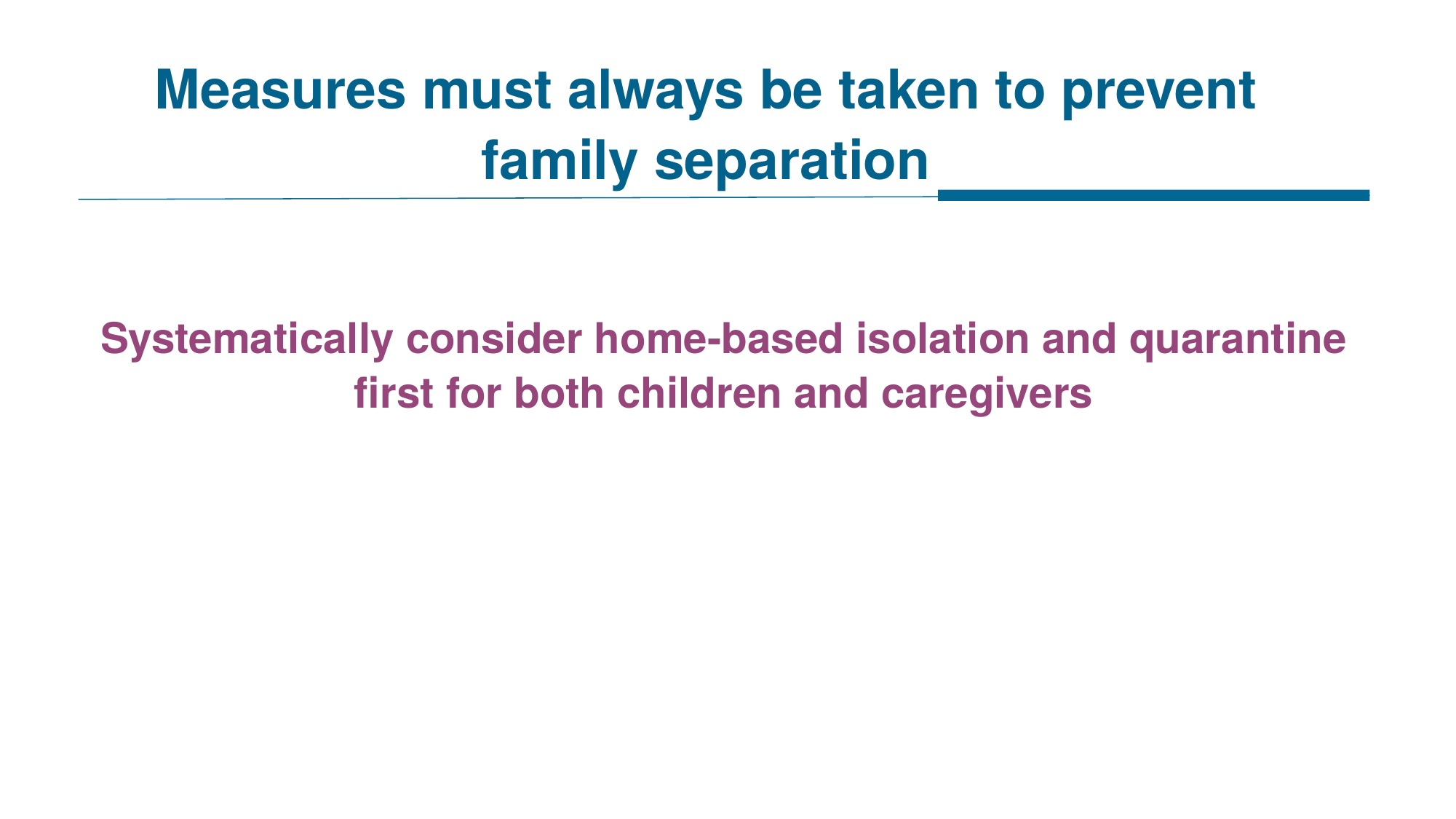

# Measures must always be taken to prevent family separation
Systematically consider home-based isolation and quarantine first for both children and caregivers